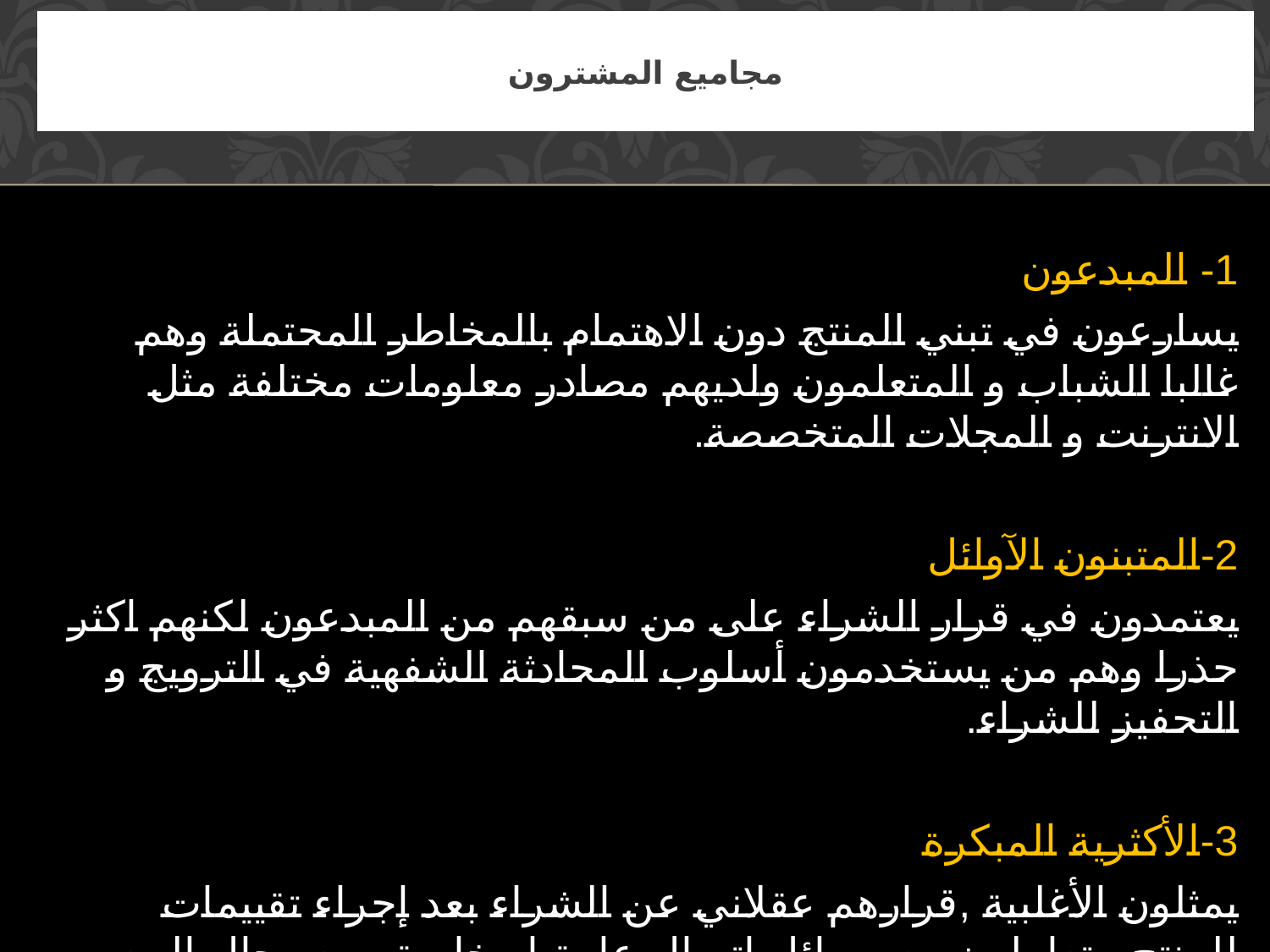

# مجاميع المشترون
1- المبدعون
يسارعون في تبني المنتج دون الاهتمام بالمخاطر المحتملة وهم غالبا الشباب و المتعلمون ولديهم مصادر معلومات مختلفة مثل الانترنت و المجلات المتخصصة.

2-المتبنون الآوائل
يعتمدون في قرار الشراء على من سبقهم من المبدعون لكنهم اكثر حذرا وهم من يستخدمون أسلوب المحادثة الشفهية في الترويج و التحفيز للشراء.

3-الأكثرية المبكرة
يمثلون الأغلبية ,قرارهم عقلاني عن الشراء بعد إجراء تقييمات للمنتج, يتعاملون مع وسائل اتصال عامة او خاصة ومع رجال البيع وتأثرهم بقادة الرأي في سلوكهم الشرائي